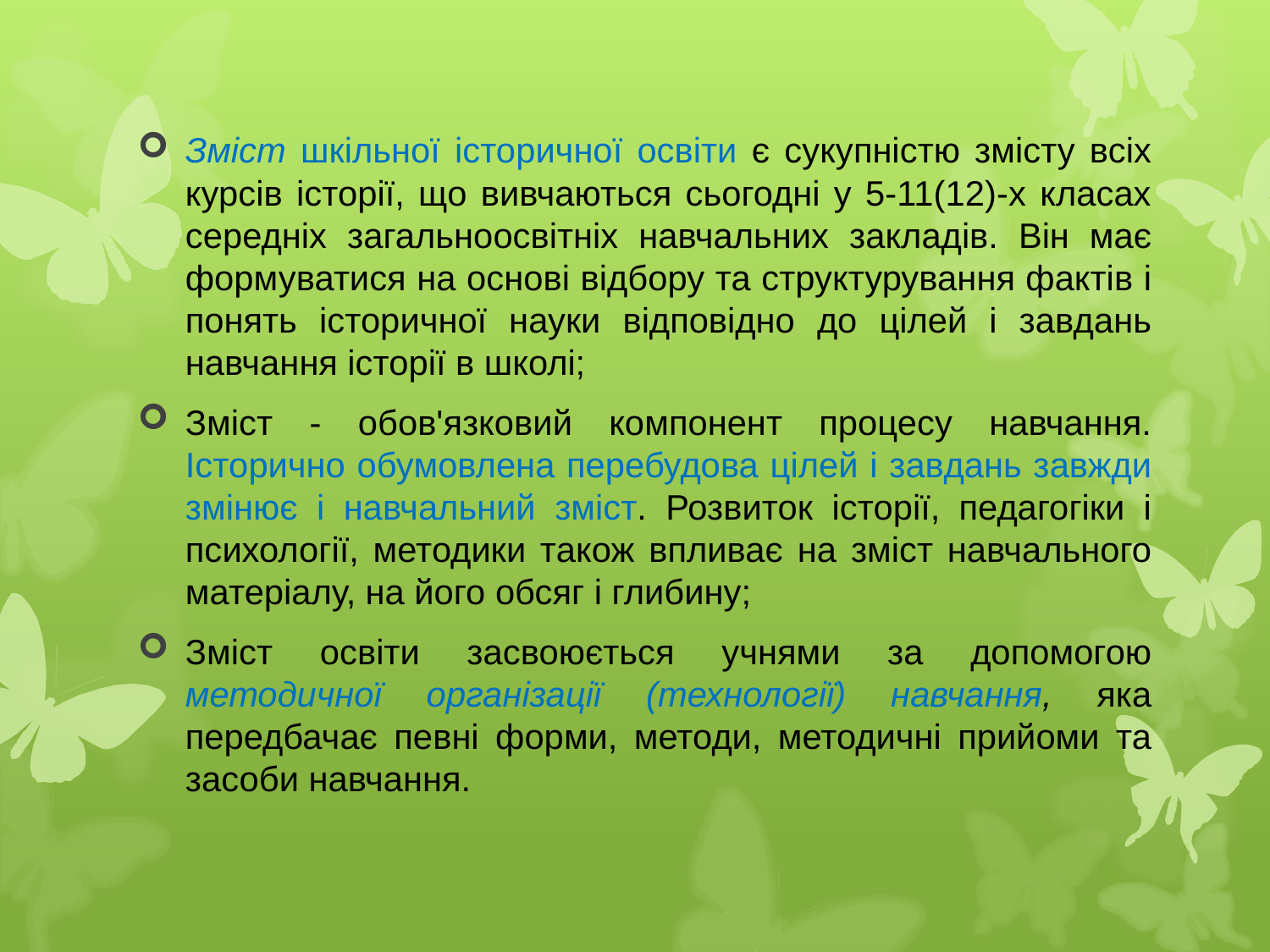

Зміст шкільної історичної освіти є сукупністю змісту всіх курсів історії, що вивчаються сьогодні у 5-11(12)-х класах середніх загально­освітніх навчальних закладів. Він має формуватися на основі відбору та структурування фактів і понять історичної науки відповідно до цілей і завдань навчання історії в школі;
Зміст - обов'язковий компонент процесу навчання. Історично обу­мовлена перебудова цілей і завдань завжди змінює і навчальний зміст. Розвиток історії, педагогіки і психології, методики також впливає на зміст навчального матеріалу, на його обсяг і глибину;
Зміст освіти засвоюється учнями за допомогою методичної ор­ганізації (технології) навчання, яка передбачає певні форми, методи, методичні прийоми та засоби навчання.